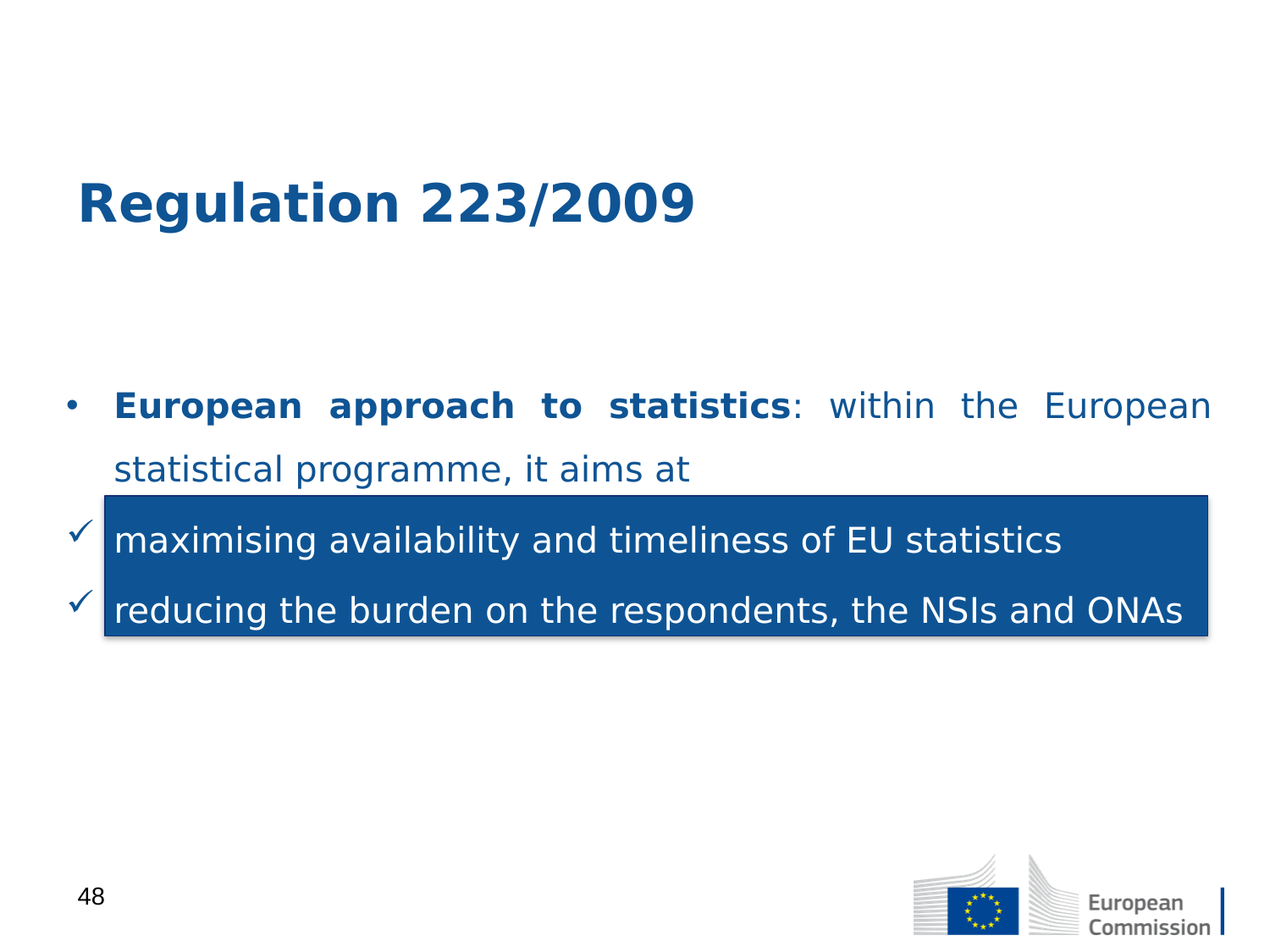

# Regulation 223/2009
European approach to statistics: within the European statistical programme, it aims at
maximising availability and timeliness of EU statistics
reducing the burden on the respondents, the NSIs and ONAs

48